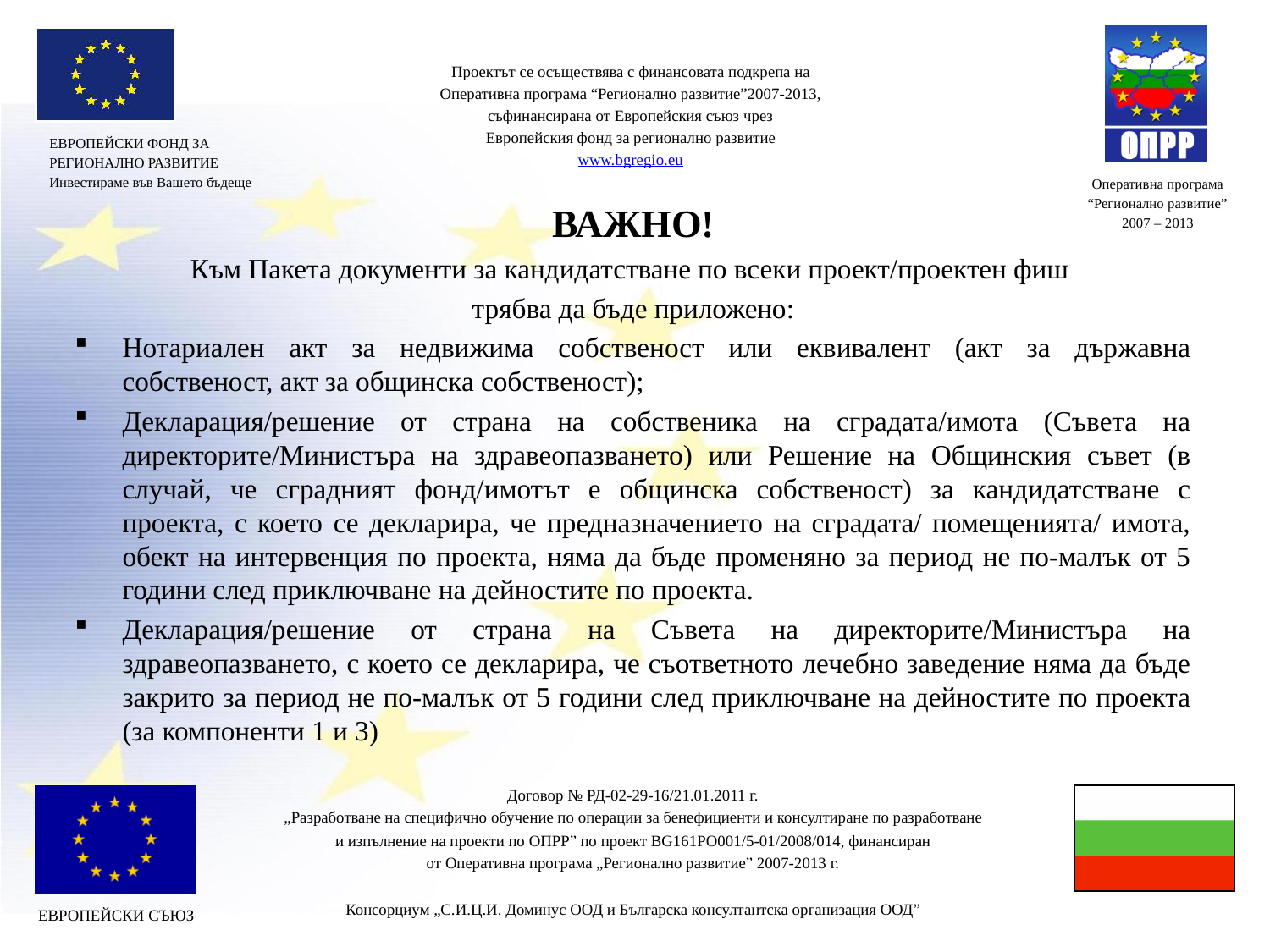

ВАЖНО!
Към Пакета документи за кандидатстване по всеки проект/проектен фиш
трябва да бъде приложено:
Нотариален акт за недвижима собственост или еквивалент (акт за държавна собственост, акт за общинска собственост);
Декларация/решение от страна на собственика на сградата/имота (Съвета на директорите/Министъра на здравеопазването) или Решение на Общинския съвет (в случай, че сградният фонд/имотът е общинска собственост) за кандидатстване с проекта, с което се декларира, че предназначението на сградата/ помещенията/ имота, обект на интервенция по проекта, няма да бъде променяно за период не по-малък от 5 години след приключване на дейностите по проекта.
Декларация/решение от страна на Съвета на директорите/Министъра на здравеопазването, с което се декларира, че съответното лечебно заведение няма да бъде закрито за период не по-малък от 5 години след приключване на дейностите по проекта (за компоненти 1 и 3)